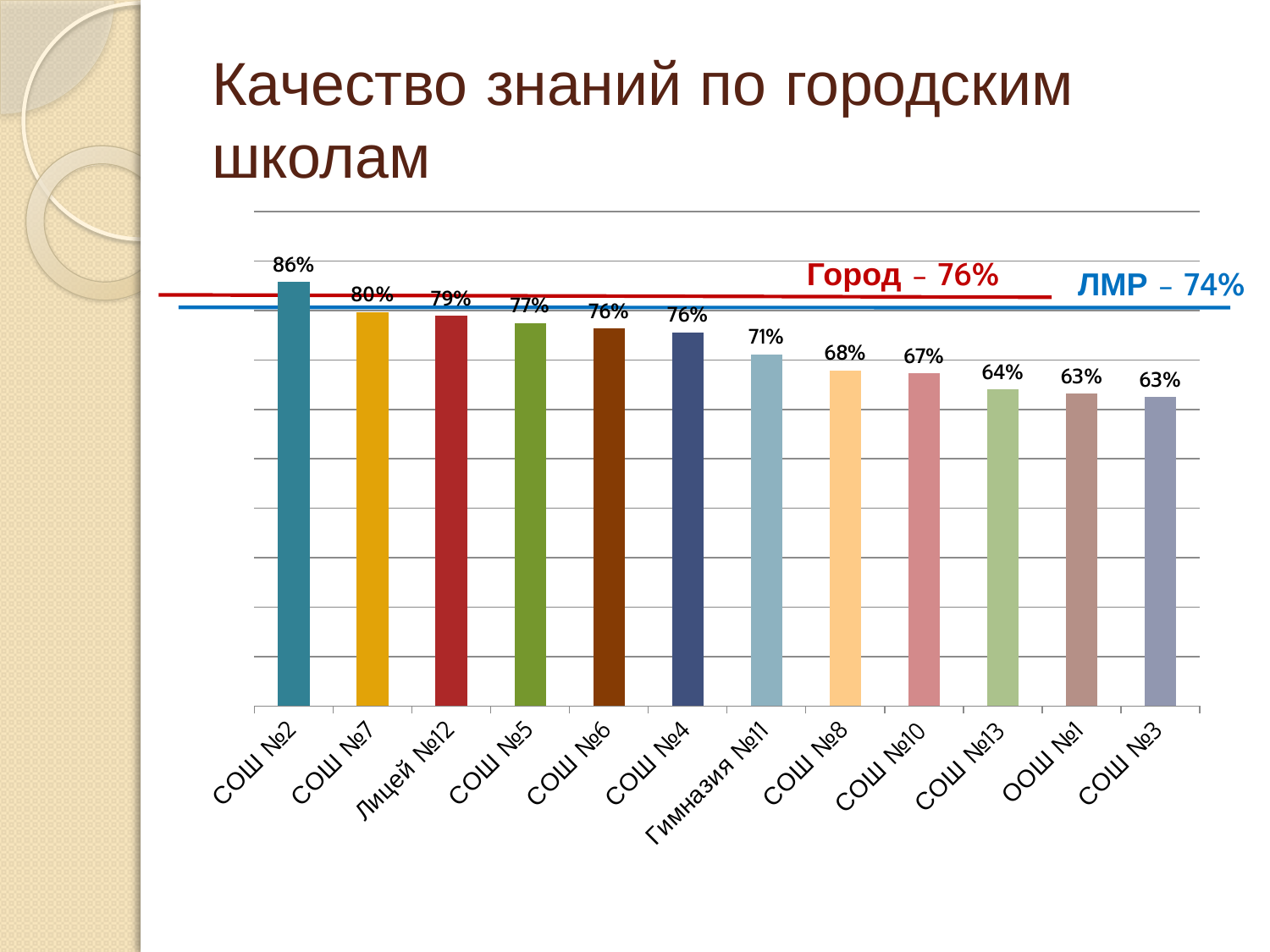

# Качество знаний по городским школам

### Chart

| Category |  |
|---|---|
| СОШ №2 | 0.8571428571428577 |
| СОШ №7 | 0.7966101694915254 |
| Лицей №12 | 0.7894736842105263 |
| СОШ №5 | 0.7741935483870968 |
| СОШ №6 | 0.7634408602150538 |
| СОШ №4 | 0.7555555555555556 |
| Гимназия №11 | 0.7111111111111111 |
| СОШ №8 | 0.6785714285714294 |
| СОШ №10 | 0.6727272727272737 |
| СОШ №13 | 0.6400000000000008 |
| ООШ №1 | 0.6315789473684218 |
| СОШ №3 | 0.6250000000000008 |
Город – 76%
ЛМР – 74%